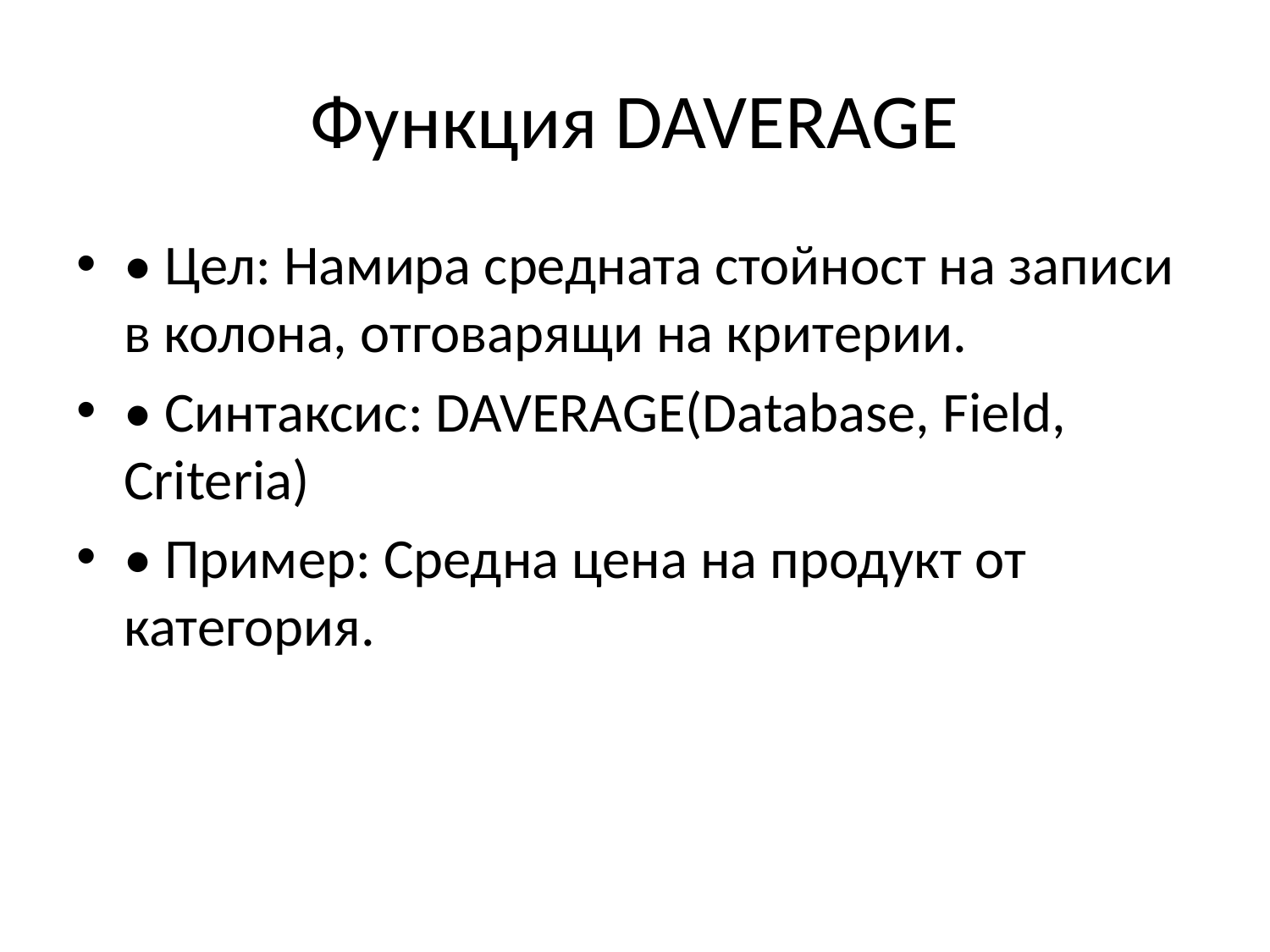

# Функция DAVERAGE
• Цел: Намира средната стойност на записи в колона, отговарящи на критерии.
• Синтаксис: DAVERAGE(Database, Field, Criteria)
• Пример: Средна цена на продукт от категория.